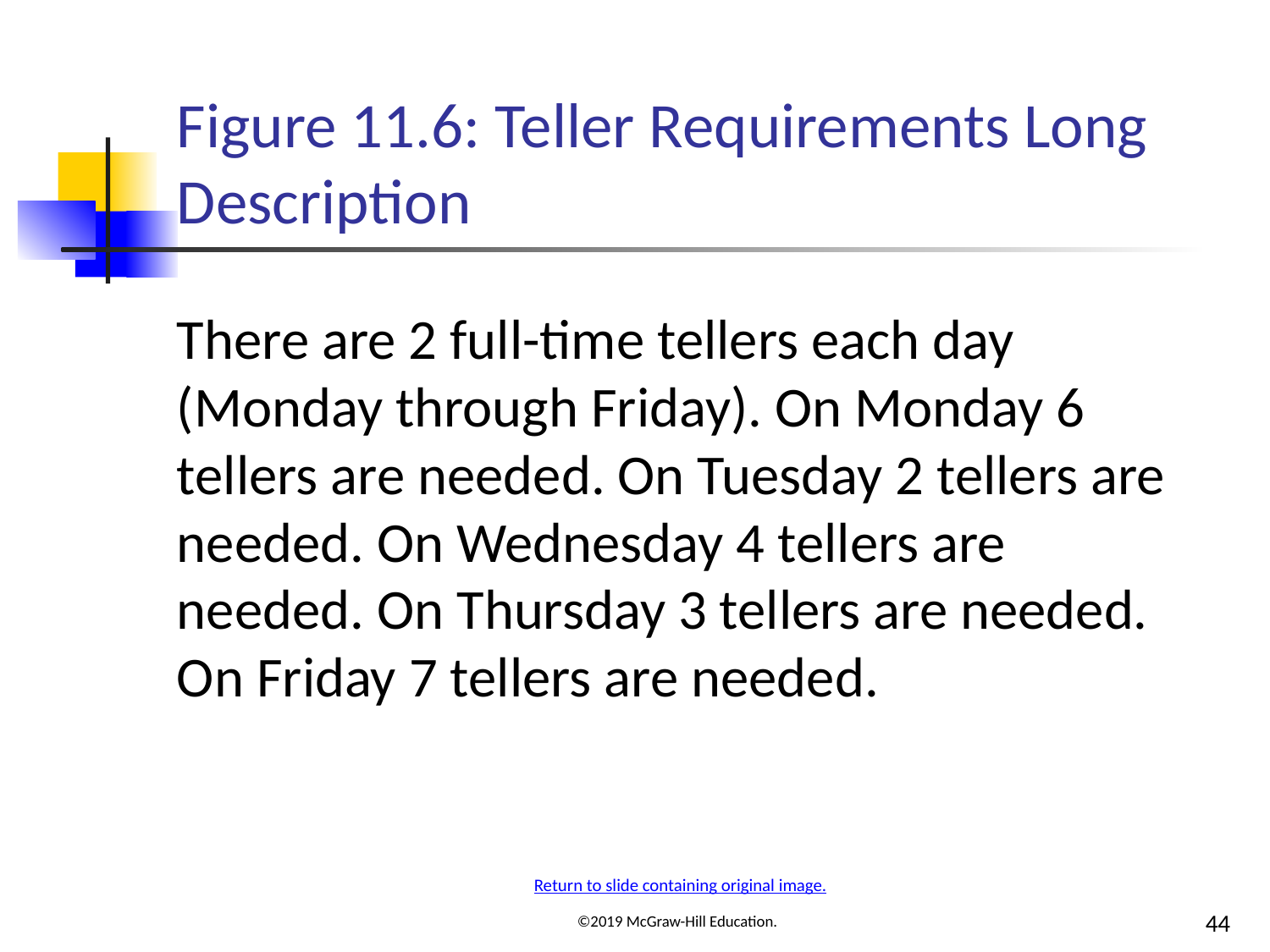

# Figure 11.6: Teller Requirements Long Description
There are 2 full-time tellers each day (Monday through Friday). On Monday 6 tellers are needed. On Tuesday 2 tellers are needed. On Wednesday 4 tellers are needed. On Thursday 3 tellers are needed. On Friday 7 tellers are needed.
Return to slide containing original image.